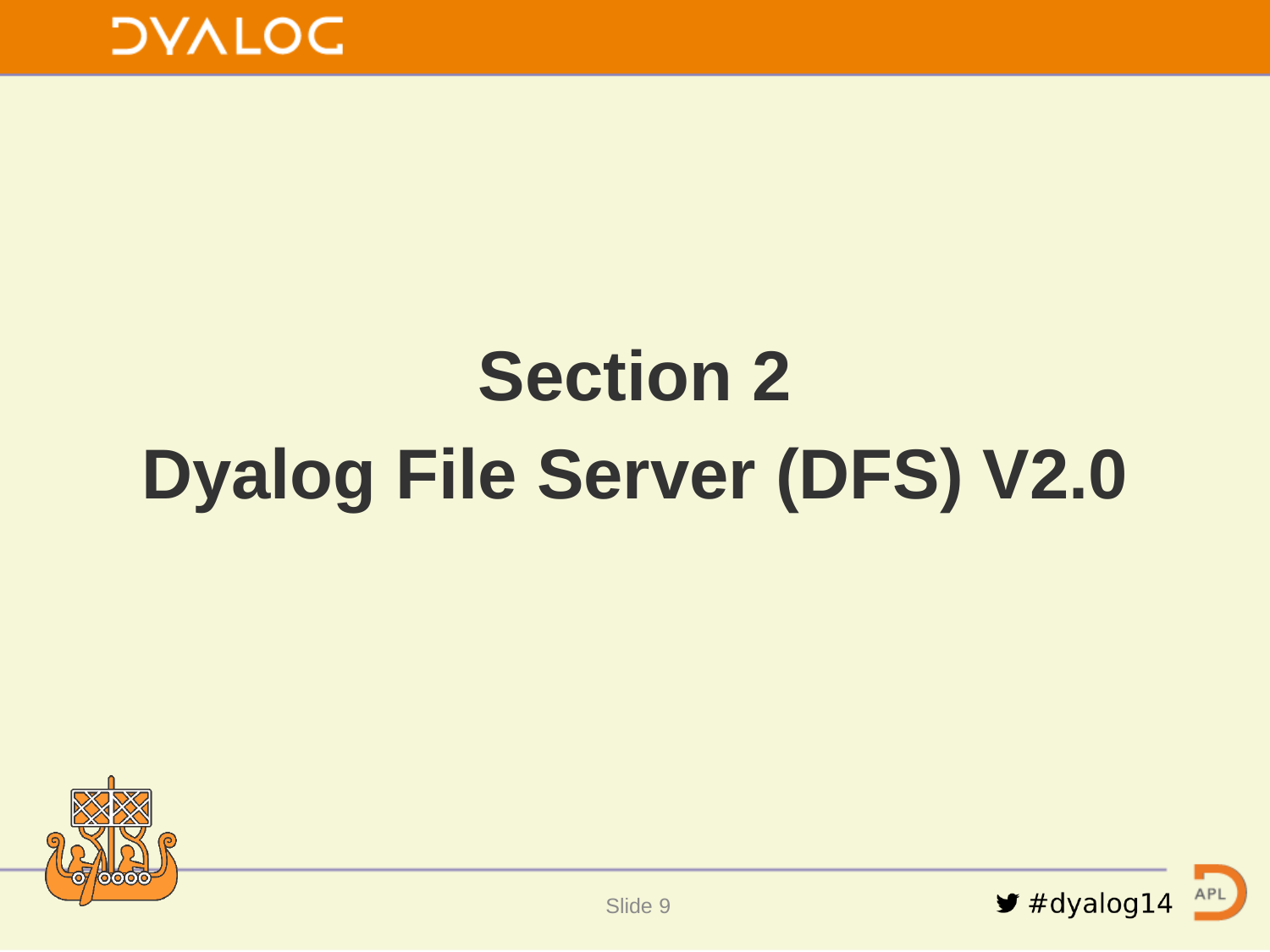

Section 2
Dyalog File Server (DFS) V2.0
Slide 9